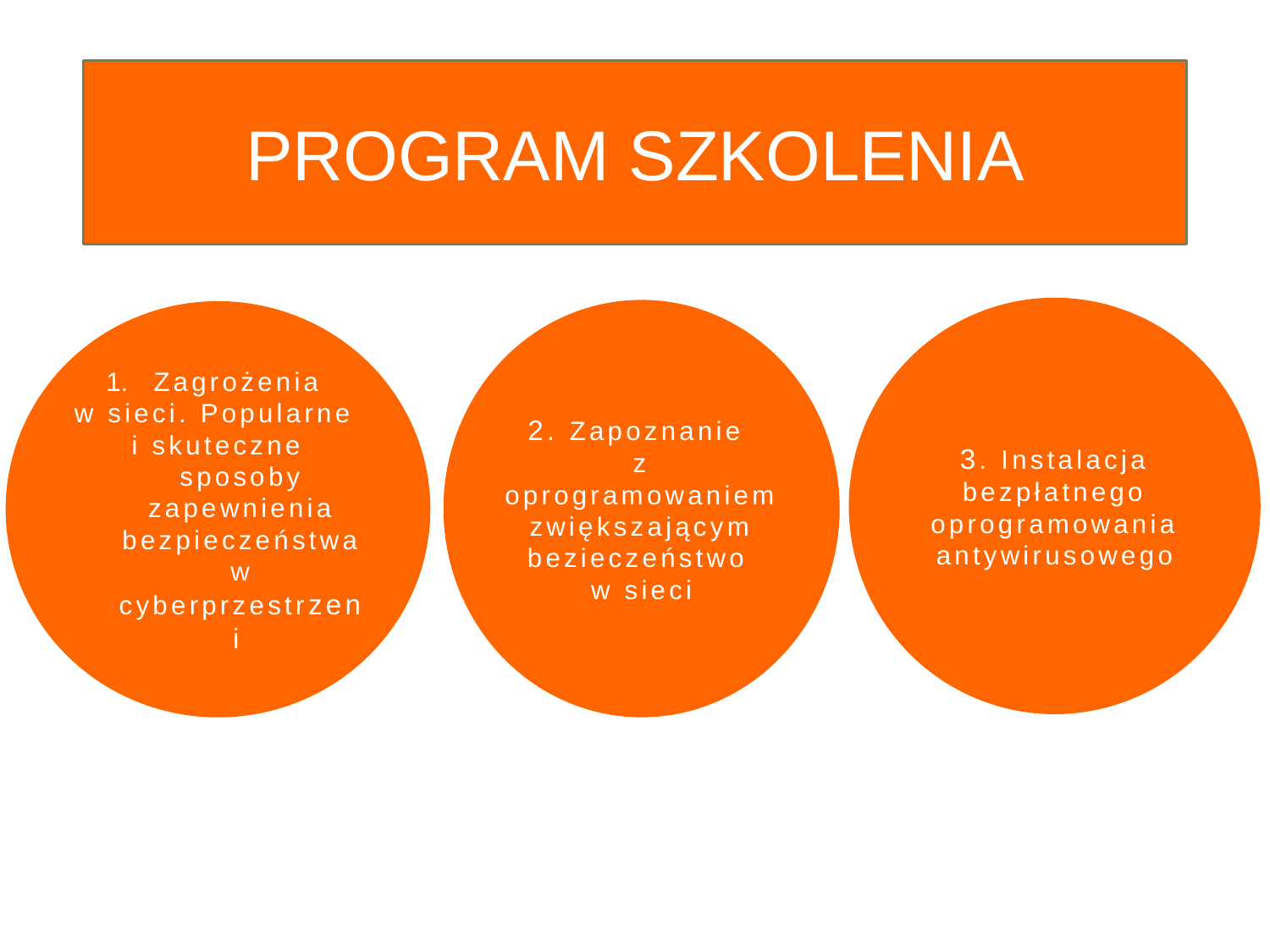

PROGRAM SZKOLENIA
3. Instalacja bezpłatnego oprogramowania antywirusowego
2. Zapoznanie
z oprogramowaniemzwiększającym bezieczeństwo
w sieci
Zagrożenia
w sieci. Popularne
i skuteczne sposoby zapewnienia bezpieczeństwa w cyberprzestrzeni